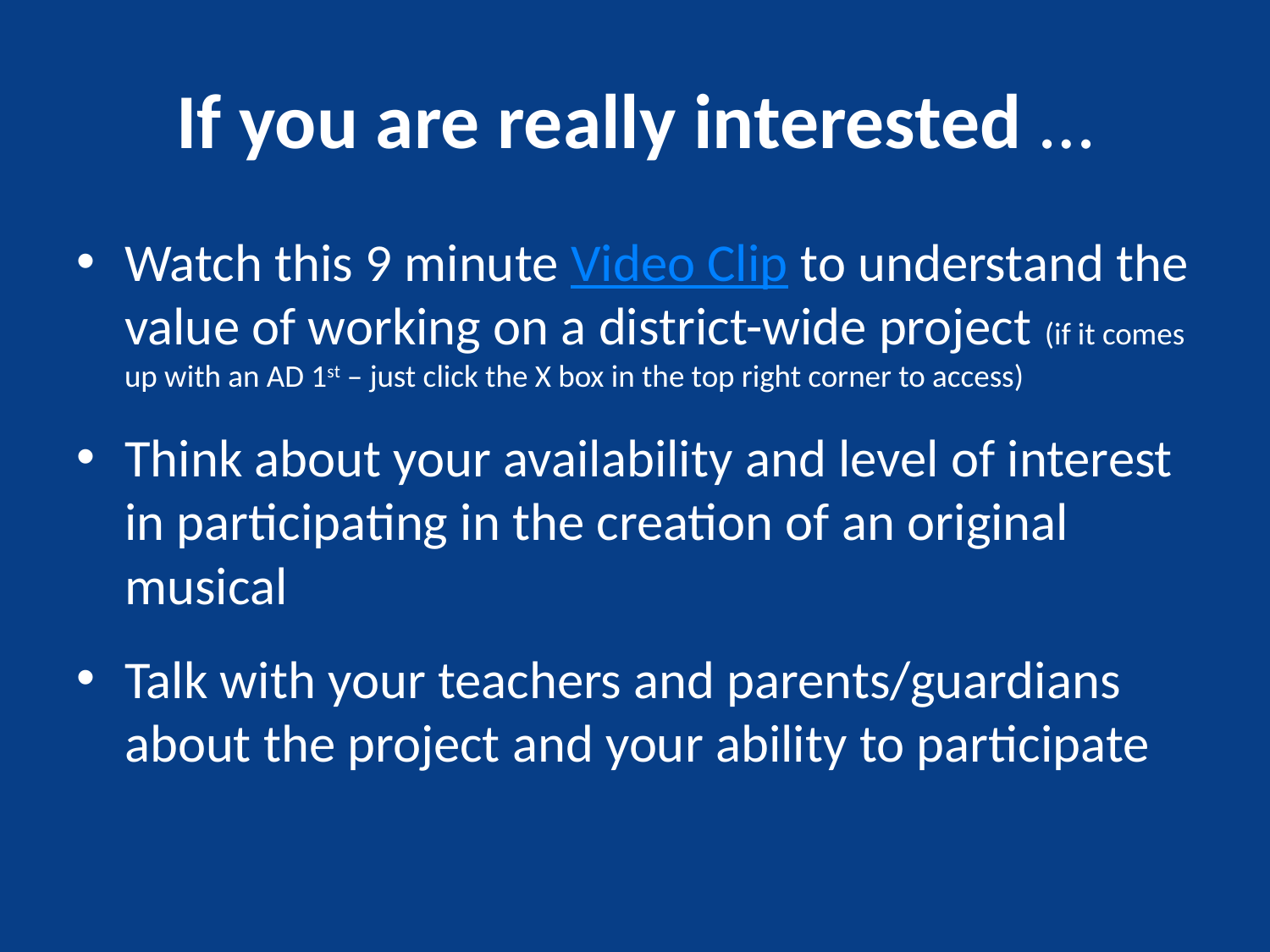

# If you are really interested …
Watch this 9 minute Video Clip to understand the value of working on a district-wide project (if it comes up with an AD 1st – just click the X box in the top right corner to access)
Think about your availability and level of interest in participating in the creation of an original musical
Talk with your teachers and parents/guardians about the project and your ability to participate